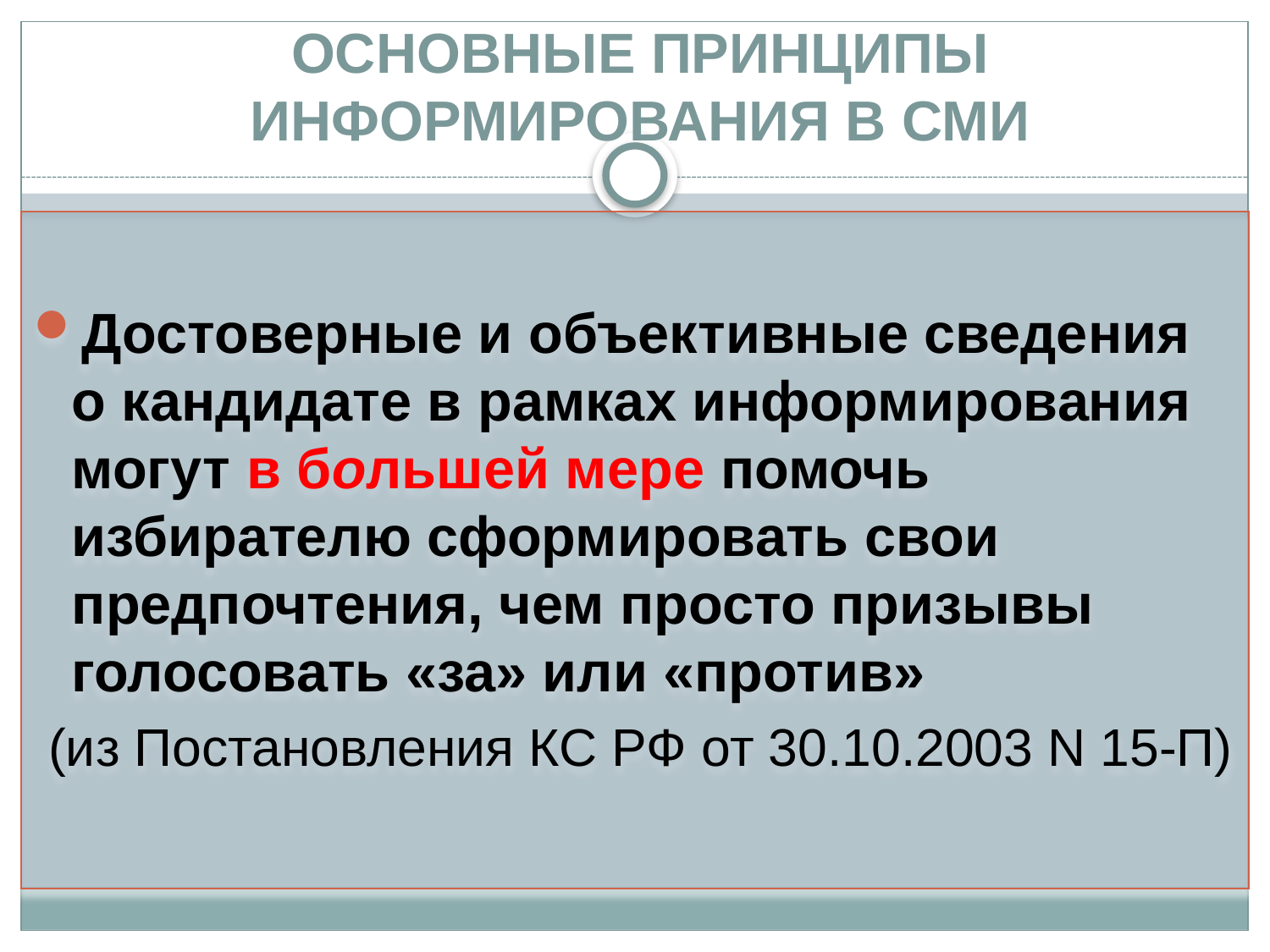

# ОСНОВНЫЕ ПРИНЦИПЫ ИНФОРМИРОВАНИЯ В СМИ

Достоверные и объективные сведения о кандидате в рамках информирования могут в большей мере помочь избирателю сформировать свои предпочтения, чем просто призывы голосовать «за» или «против»
 (из Постановления КС РФ от 30.10.2003 N 15-П)